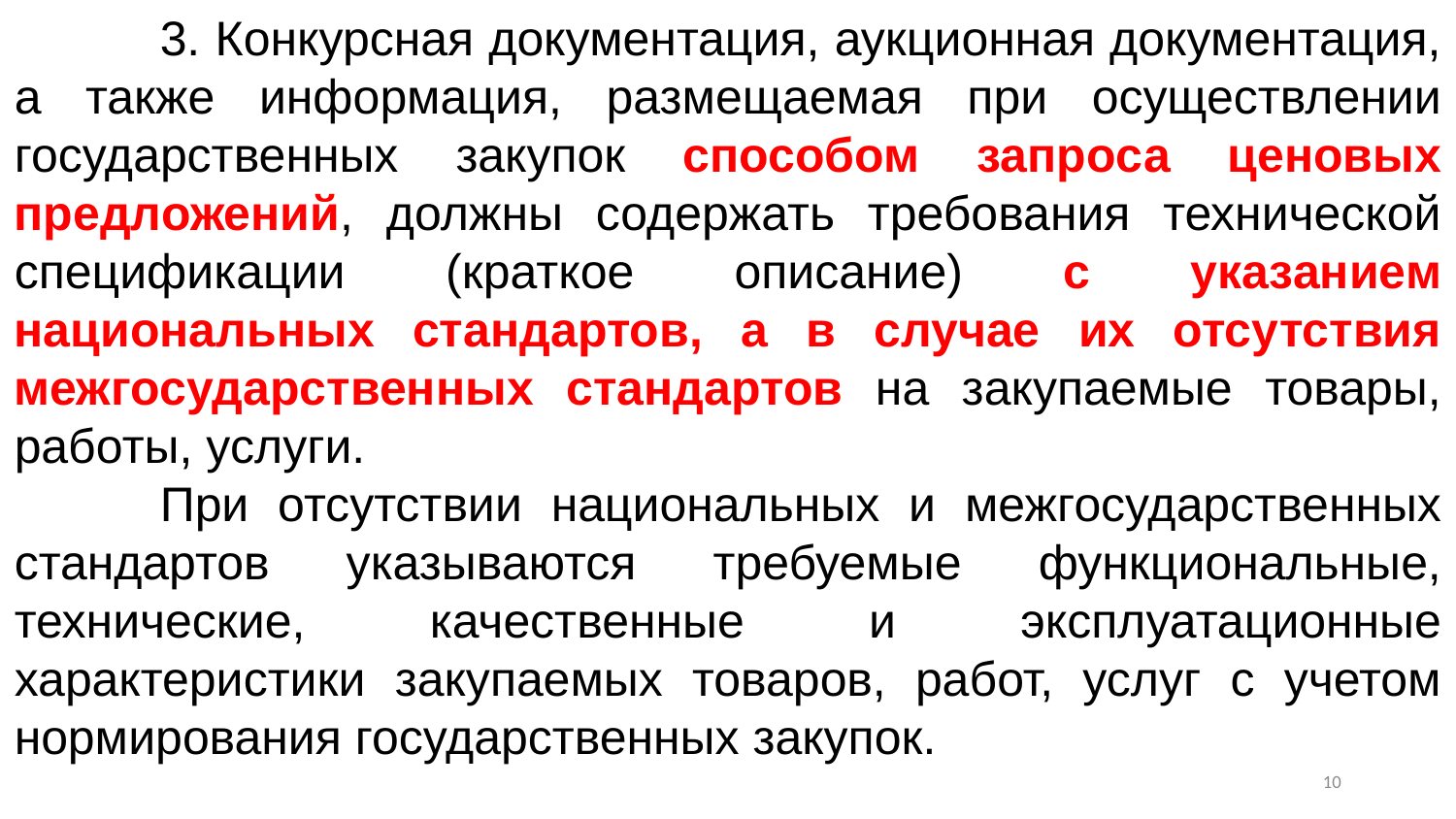

3. Конкурсная документация, аукционная документация, а также информация, размещаемая при осуществлении государственных закупок способом запроса ценовых предложений, должны содержать требования технической спецификации (краткое описание) с указанием национальных стандартов, а в случае их отсутствия межгосударственных стандартов на закупаемые товары, работы, услуги.
	При отсутствии национальных и межгосударственных стандартов указываются требуемые функциональные, технические, качественные и эксплуатационные характеристики закупаемых товаров, работ, услуг с учетом нормирования государственных закупок.
10